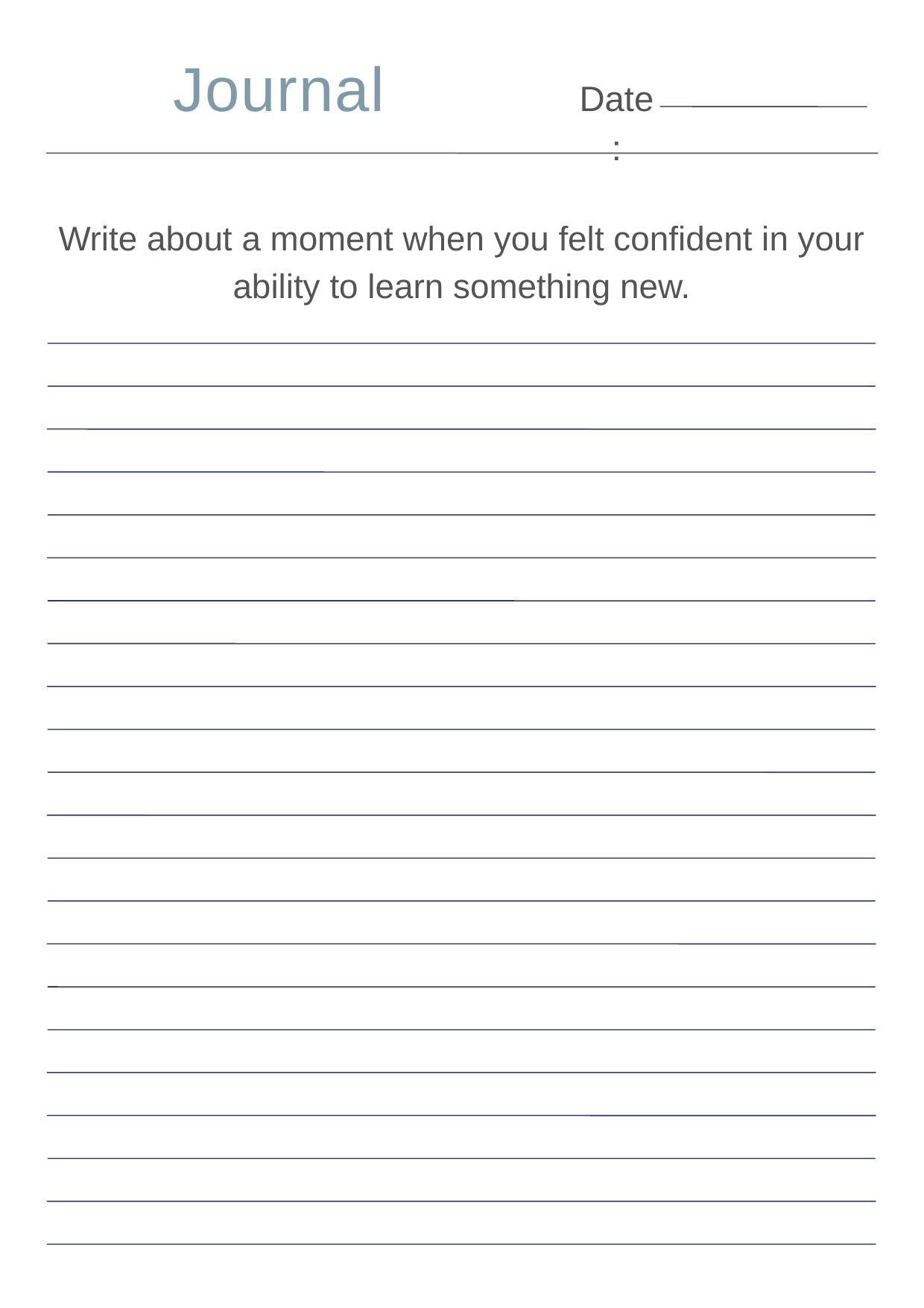

Journal
Date:

Write about a moment when you felt confident in your ability to learn something new.